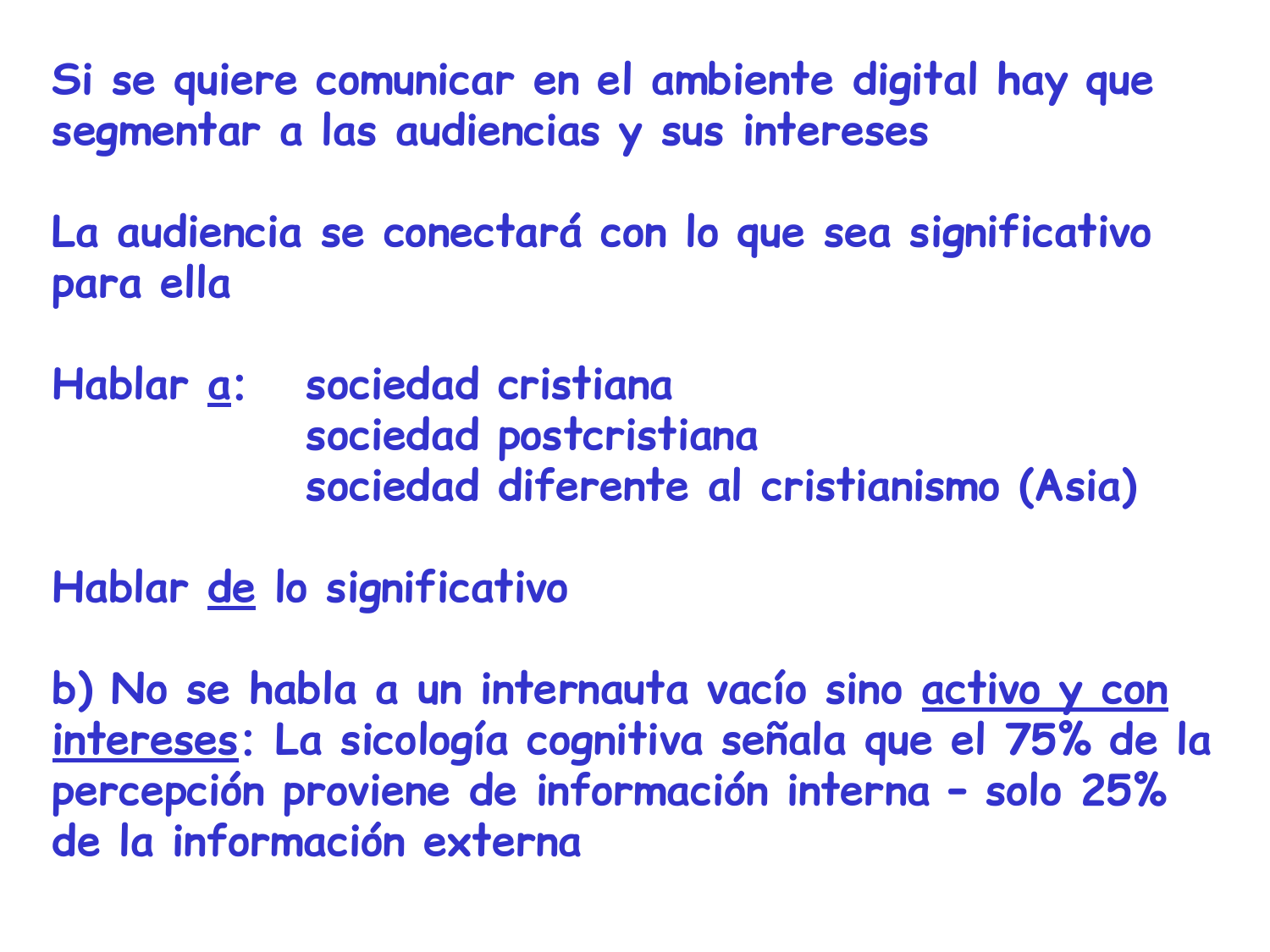

Si se quiere comunicar en el ambiente digital hay que segmentar a las audiencias y sus intereses

La audiencia se conectará con lo que sea significativo para ella

Hablar a:  	sociedad cristiana
		sociedad postcristiana
		sociedad diferente al cristianismo (Asia)

Hablar de lo significativo

b) No se habla a un internauta vacío sino activo y con intereses: La sicología cognitiva señala que el 75% de la percepción proviene de información interna – solo 25% de la información externa